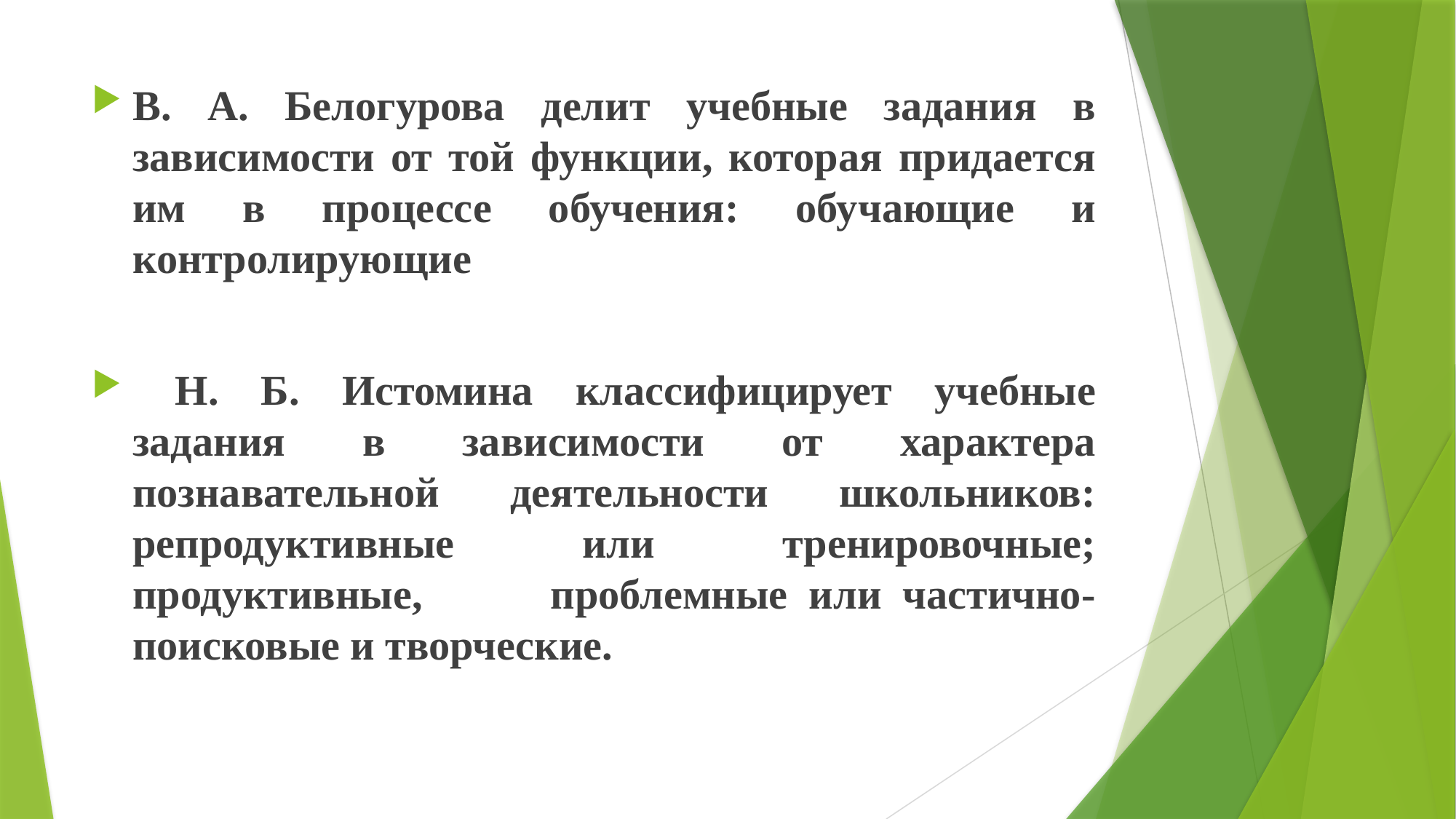

В. А. Белогурова делит учебные задания в зависимости от той функции, которая придается им в процессе обучения: обучающие и контролирующие

 Н. Б. Истомина классифицирует учебные задания в зависимости от характера познавательной деятельности школьников: репродуктивные или тренировочные; продуктивные,      проблемные или частично-поисковые и творческие.